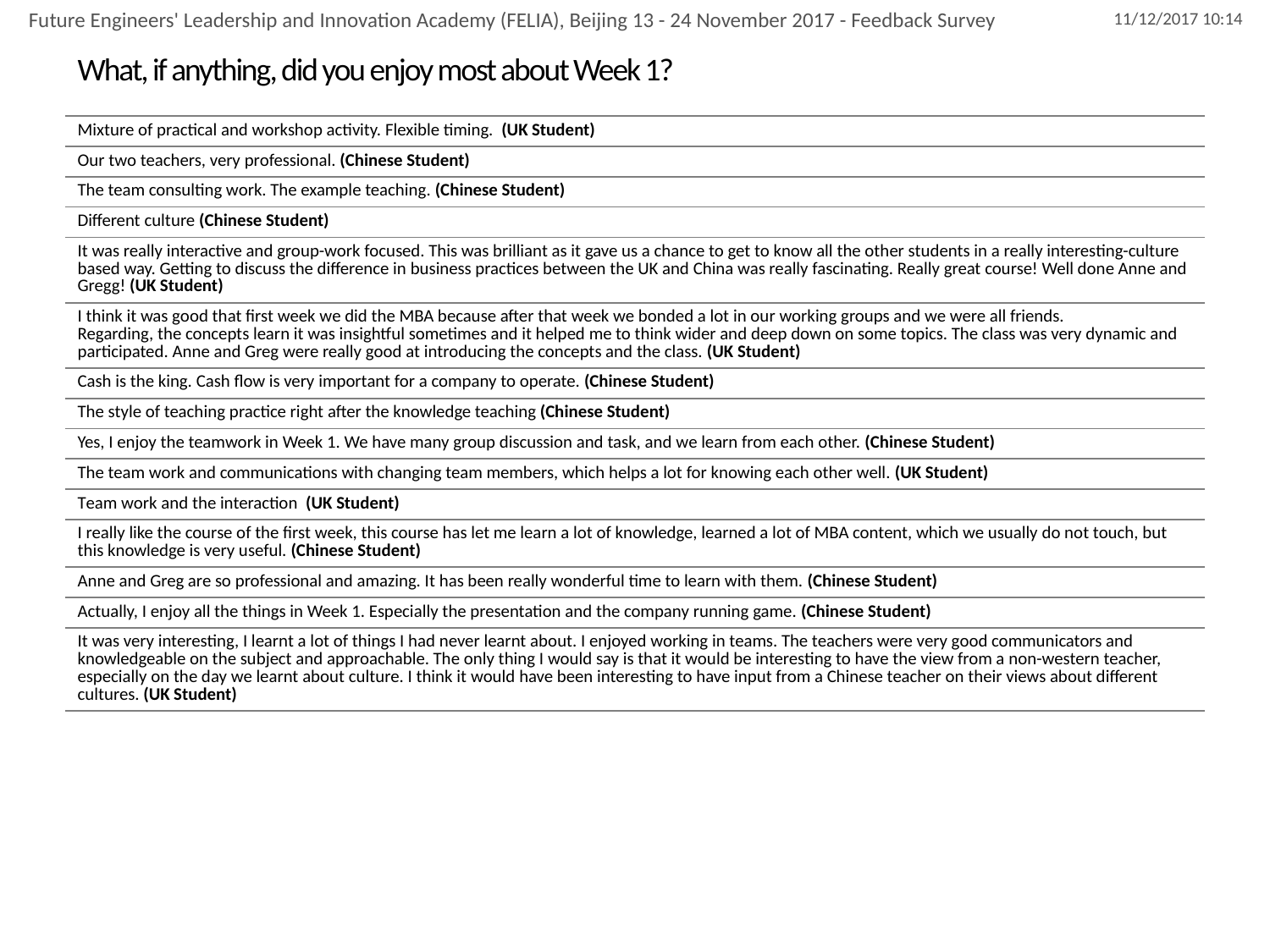

Future Engineers' Leadership and Innovation Academy (FELIA), Beijing 13 - 24 November 2017 - Feedback Survey
# What, if anything, did you enjoy most about Week 1?
| Mixture of practical and workshop activity. Flexible timing. (UK Student) |
| --- |
| Our two teachers, very professional. (Chinese Student) |
| The team consulting work. The example teaching. (Chinese Student) |
| Different culture (Chinese Student) |
| It was really interactive and group-work focused. This was brilliant as it gave us a chance to get to know all the other students in a really interesting-culture based way. Getting to discuss the difference in business practices between the UK and China was really fascinating. Really great course! Well done Anne and Gregg! (UK Student) |
| I think it was good that first week we did the MBA because after that week we bonded a lot in our working groups and we were all friends. Regarding, the concepts learn it was insightful sometimes and it helped me to think wider and deep down on some topics. The class was very dynamic and participated. Anne and Greg were really good at introducing the concepts and the class. (UK Student) |
| Cash is the king. Cash flow is very important for a company to operate. (Chinese Student) |
| The style of teaching practice right after the knowledge teaching (Chinese Student) |
| Yes, I enjoy the teamwork in Week 1. We have many group discussion and task, and we learn from each other. (Chinese Student) |
| The team work and communications with changing team members, which helps a lot for knowing each other well. (UK Student) |
| Team work and the interaction (UK Student) |
| I really like the course of the first week, this course has let me learn a lot of knowledge, learned a lot of MBA content, which we usually do not touch, but this knowledge is very useful. (Chinese Student) |
| Anne and Greg are so professional and amazing. It has been really wonderful time to learn with them. (Chinese Student) |
| Actually, I enjoy all the things in Week 1. Especially the presentation and the company running game. (Chinese Student) |
| It was very interesting, I learnt a lot of things I had never learnt about. I enjoyed working in teams. The teachers were very good communicators and knowledgeable on the subject and approachable. The only thing I would say is that it would be interesting to have the view from a non-western teacher, especially on the day we learnt about culture. I think it would have been interesting to have input from a Chinese teacher on their views about different cultures. (UK Student) |